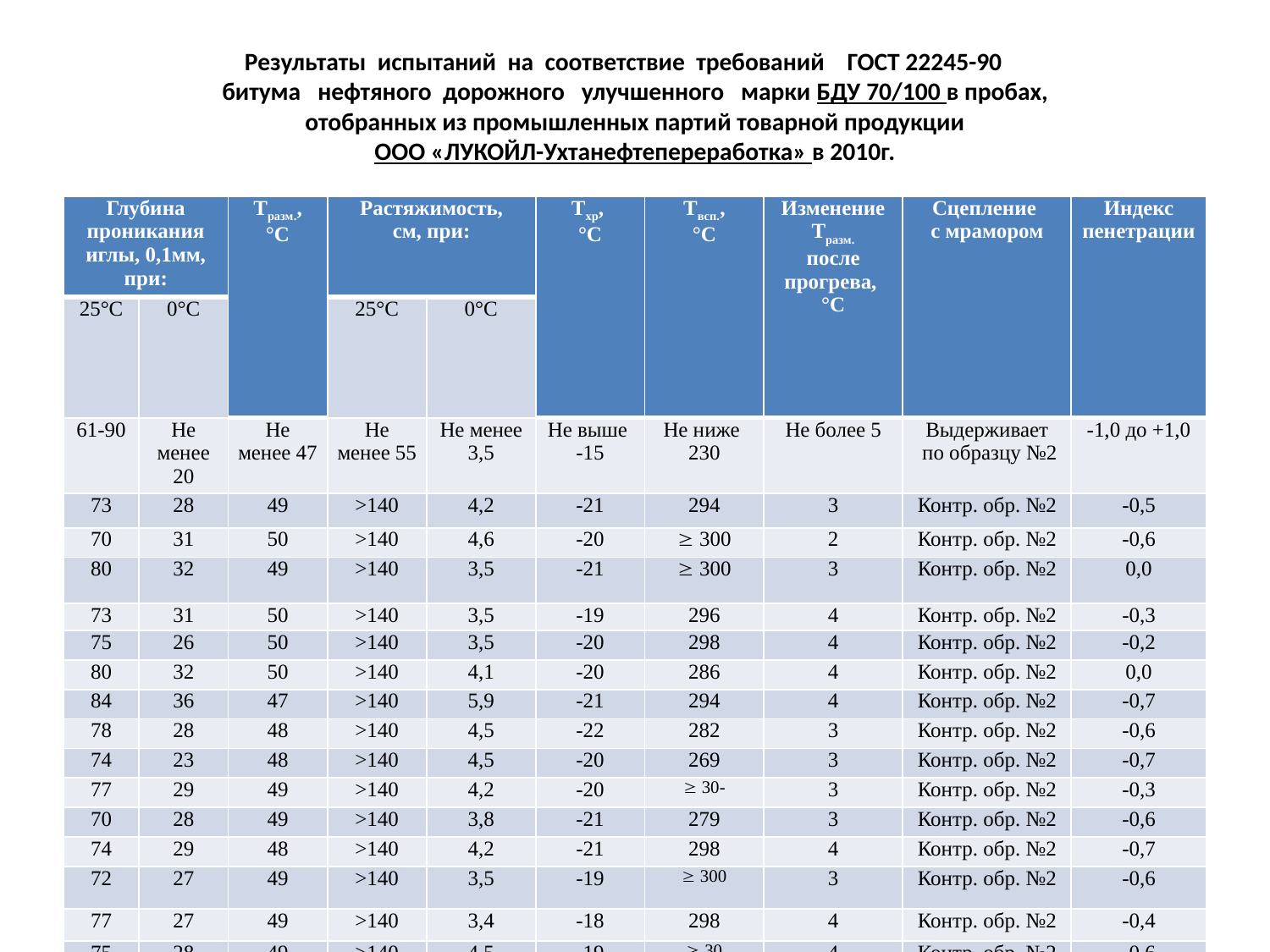

# Результаты  испытаний  на  соответствие  требований    ГОСТ 22245-90 битума   нефтяного  дорожного   улучшенного   марки БДУ 70/100 в пробах, отобранных из промышленных партий товарной продукции ООО «ЛУКОЙЛ-Ухтанефтепереработка» в 2010г.
| Глубина проникания иглы, 0,1мм, при: |  | Тразм., °С | Растяжимость, см, при: |  | Тхр, °С | Твсп., °С | Изменение Тразм. после прогрева, °С | Сцепление с мрамором | Индекс пенетрации |
| --- | --- | --- | --- | --- | --- | --- | --- | --- | --- |
| 25°С | 0°С |  | 25°С | 0°С |  |  |  |  |  |
| 61-90 | Не менее 20 | Не менее 47 | Не менее 55 | Не менее 3,5 | Не выше -15 | Не ниже 230 | Не более 5 | Выдерживает по образцу №2 | -1,0 до +1,0 |
| 73 | 28 | 49 | >140 | 4,2 | -21 | 294 | 3 | Контр. обр. №2 | -0,5 |
| 70 | 31 | 50 | >140 | 4,6 | -20 | ≥ 300 | 2 | Контр. обр. №2 | -0,6 |
| 80 | 32 | 49 | >140 | 3,5 | -21 | ≥ 300 | 3 | Контр. обр. №2 | 0,0 |
| 73 | 31 | 50 | >140 | 3,5 | -19 | 296 | 4 | Контр. обр. №2 | -0,3 |
| 75 | 26 | 50 | >140 | 3,5 | -20 | 298 | 4 | Контр. обр. №2 | -0,2 |
| 80 | 32 | 50 | >140 | 4,1 | -20 | 286 | 4 | Контр. обр. №2 | 0,0 |
| 84 | 36 | 47 | >140 | 5,9 | -21 | 294 | 4 | Контр. обр. №2 | -0,7 |
| 78 | 28 | 48 | >140 | 4,5 | -22 | 282 | 3 | Контр. обр. №2 | -0,6 |
| 74 | 23 | 48 | >140 | 4,5 | -20 | 269 | 3 | Контр. обр. №2 | -0,7 |
| 77 | 29 | 49 | >140 | 4,2 | -20 | ≥ 30- | 3 | Контр. обр. №2 | -0,3 |
| 70 | 28 | 49 | >140 | 3,8 | -21 | 279 | 3 | Контр. обр. №2 | -0,6 |
| 74 | 29 | 48 | >140 | 4,2 | -21 | 298 | 4 | Контр. обр. №2 | -0,7 |
| 72 | 27 | 49 | >140 | 3,5 | -19 | ≥ 300 | 3 | Контр. обр. №2 | -0,6 |
| 77 | 27 | 49 | >140 | 3,4 | -18 | 298 | 4 | Контр. обр. №2 | -0,4 |
| 75 | 28 | 49 | >140 | 4,5 | -19 | ≥ 30 | 4 | Контр. обр. №2 | -0,6 |